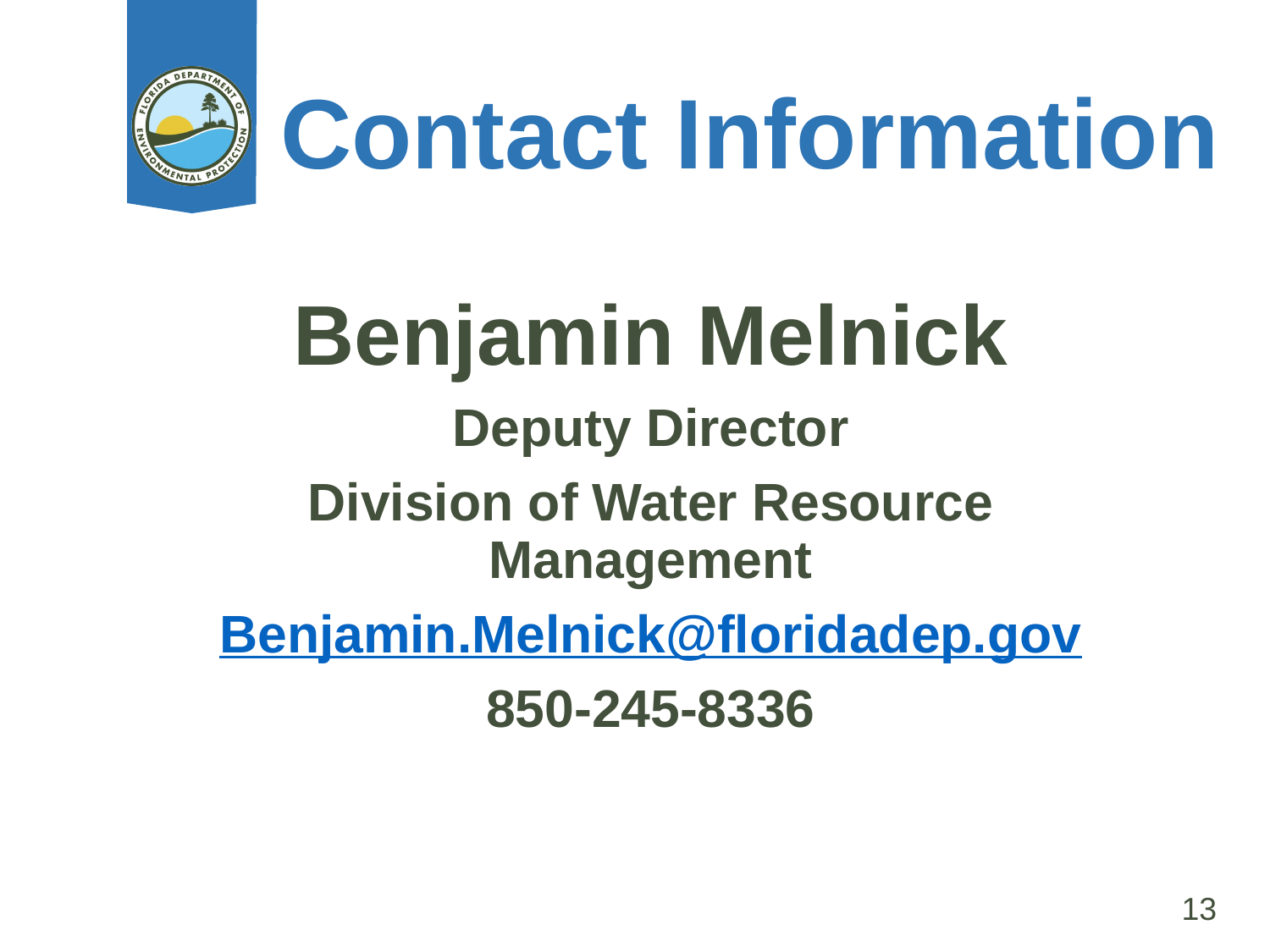

# Contact Information
Benjamin Melnick
Deputy Director
Division of Water Resource Management
Benjamin.Melnick@floridadep.gov
850-245-8336